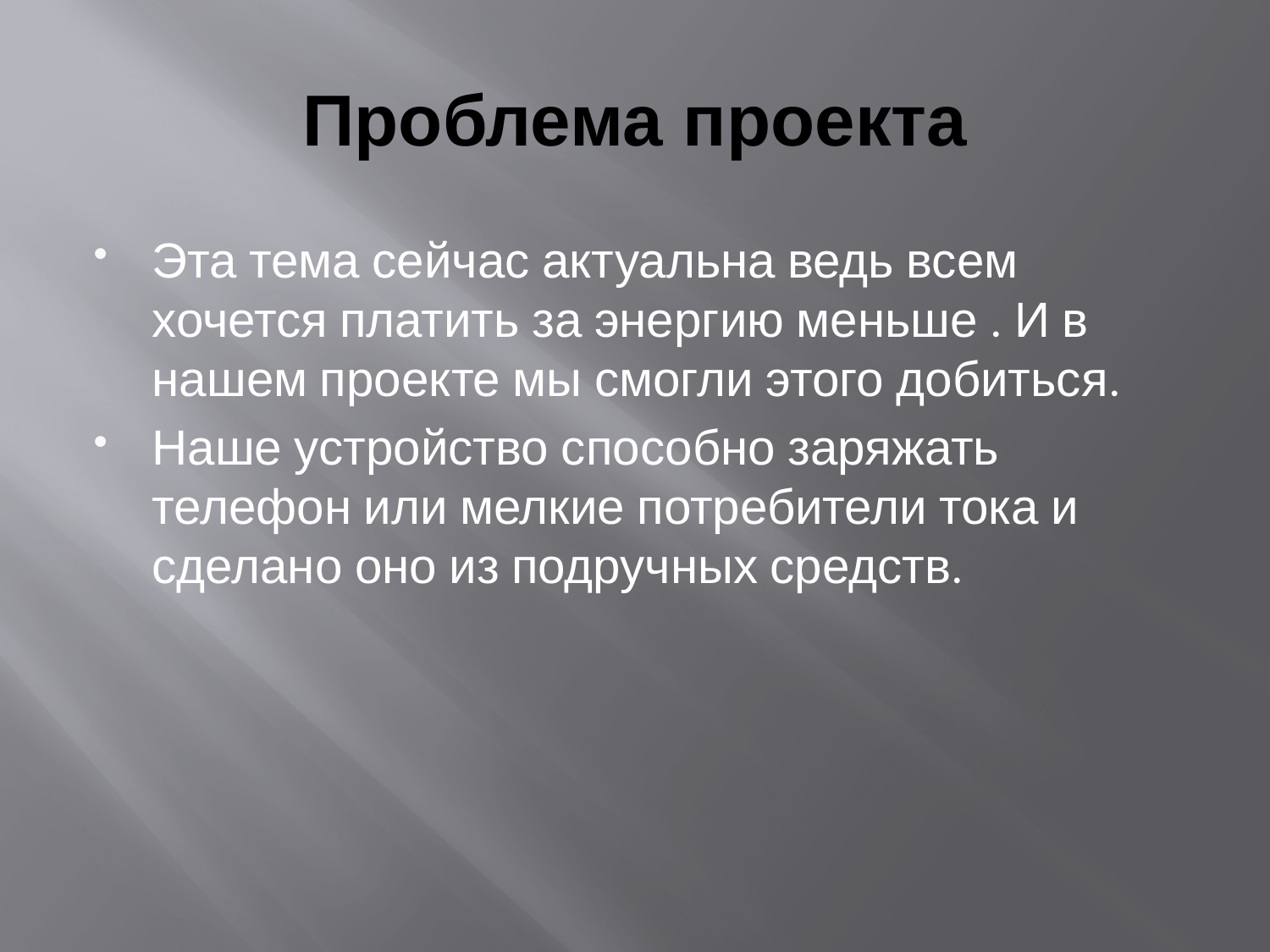

# Проблема проекта
Эта тема сейчас актуальна ведь всем хочется платить за энергию меньше . И в нашем проекте мы смогли этого добиться.
Наше устройство способно заряжать телефон или мелкие потребители тока и сделано оно из подручных средств.